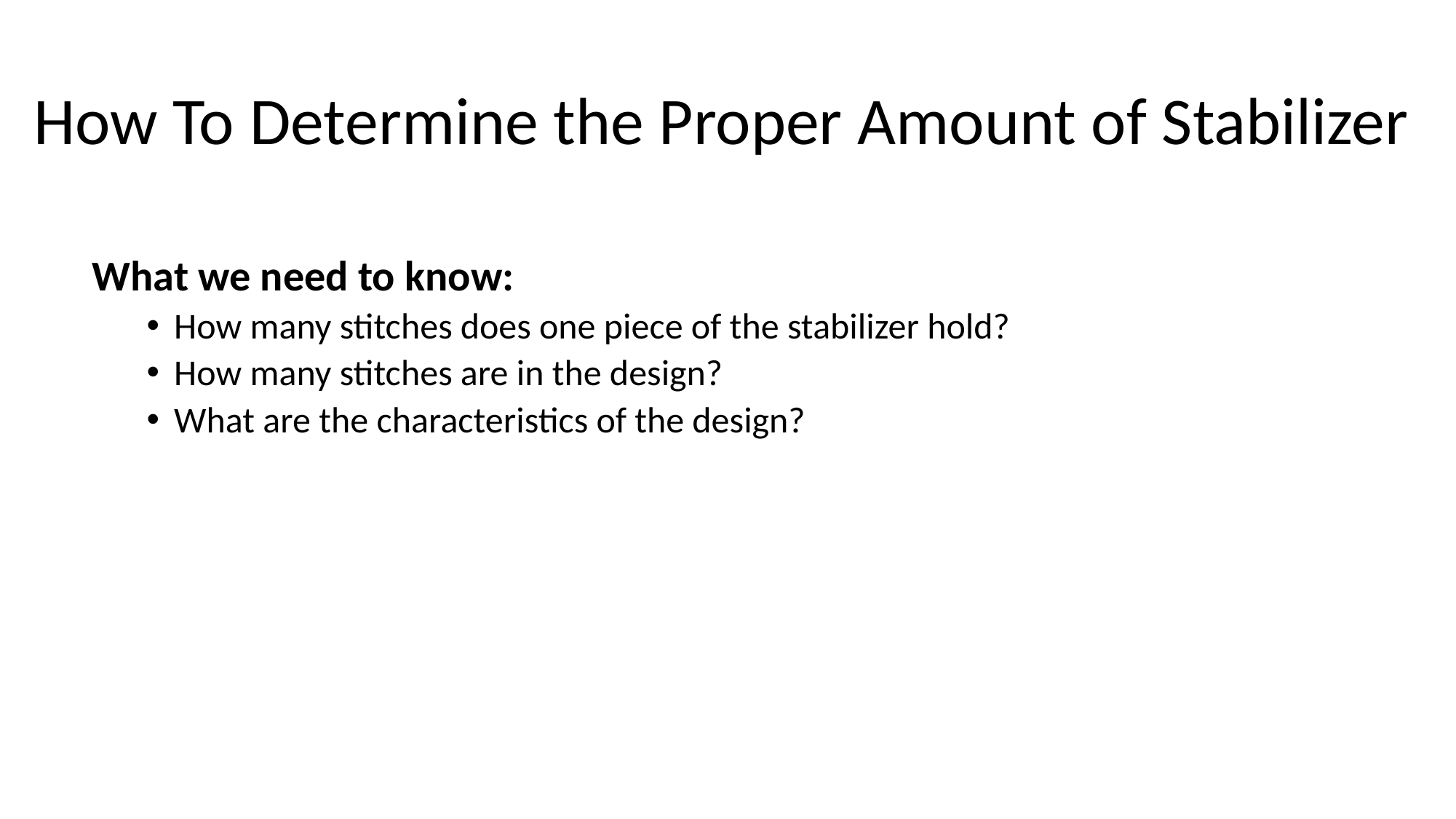

# How To Determine the Proper Amount of Stabilizer
What we need to know:
How many stitches does one piece of the stabilizer hold?
How many stitches are in the design?
What are the characteristics of the design?